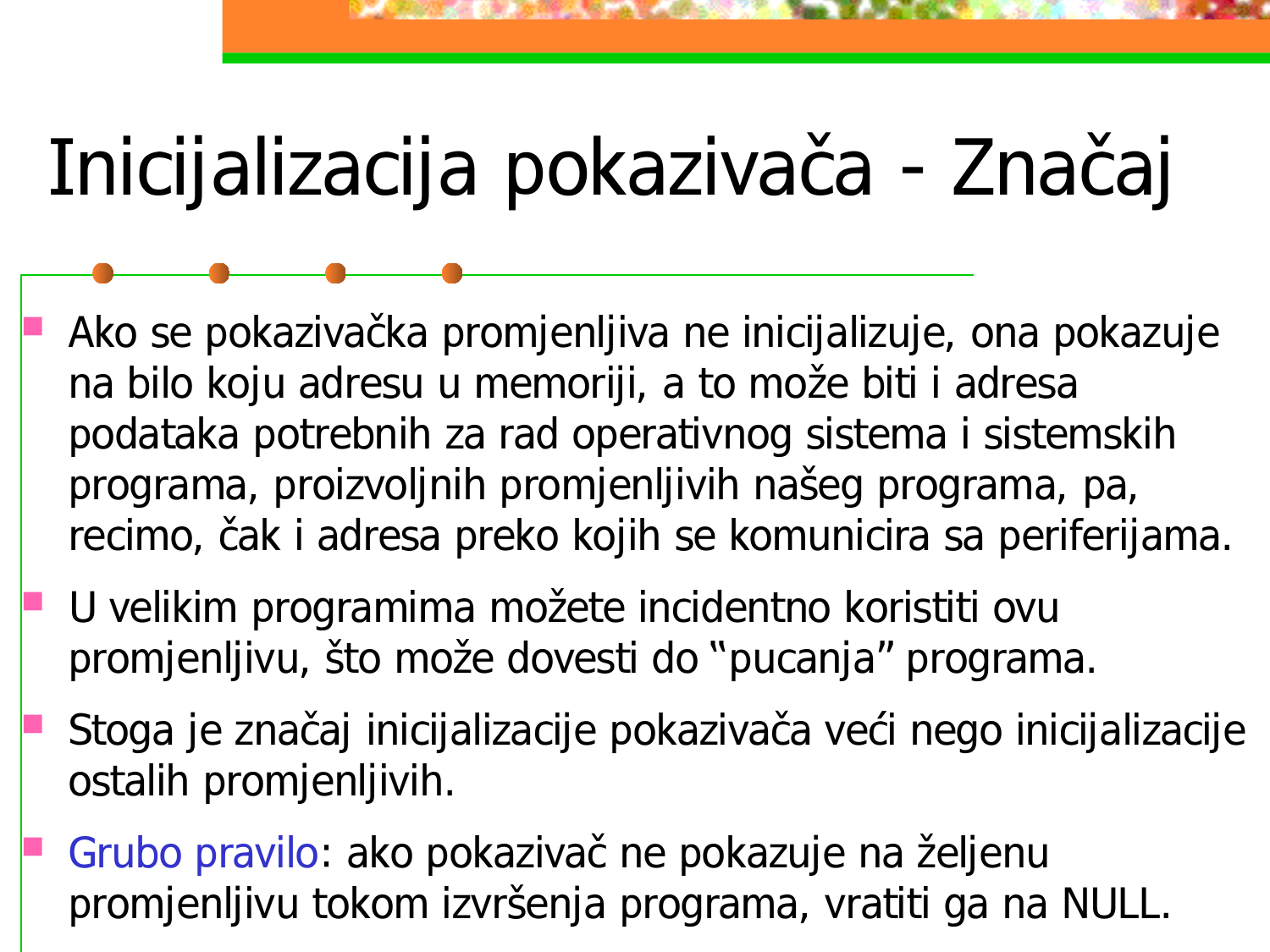

# Inicijalizacija pokazivača - Značaj
Ako se pokazivačka promjenljiva ne inicijalizuje, ona pokazuje na bilo koju adresu u memoriji, a to može biti i adresa podataka potrebnih za rad operativnog sistema i sistemskih programa, proizvoljnih promjenljivih našeg programa, pa, recimo, čak i adresa preko kojih se komunicira sa periferijama.
U velikim programima možete incidentno koristiti ovu promjenljivu, što može dovesti do “pucanja” programa.
Stoga je značaj inicijalizacije pokazivača veći nego inicijalizacije ostalih promjenljivih.
Grubo pravilo: ako pokazivač ne pokazuje na željenu promjenljivu tokom izvršenja programa, vratiti ga na NULL.